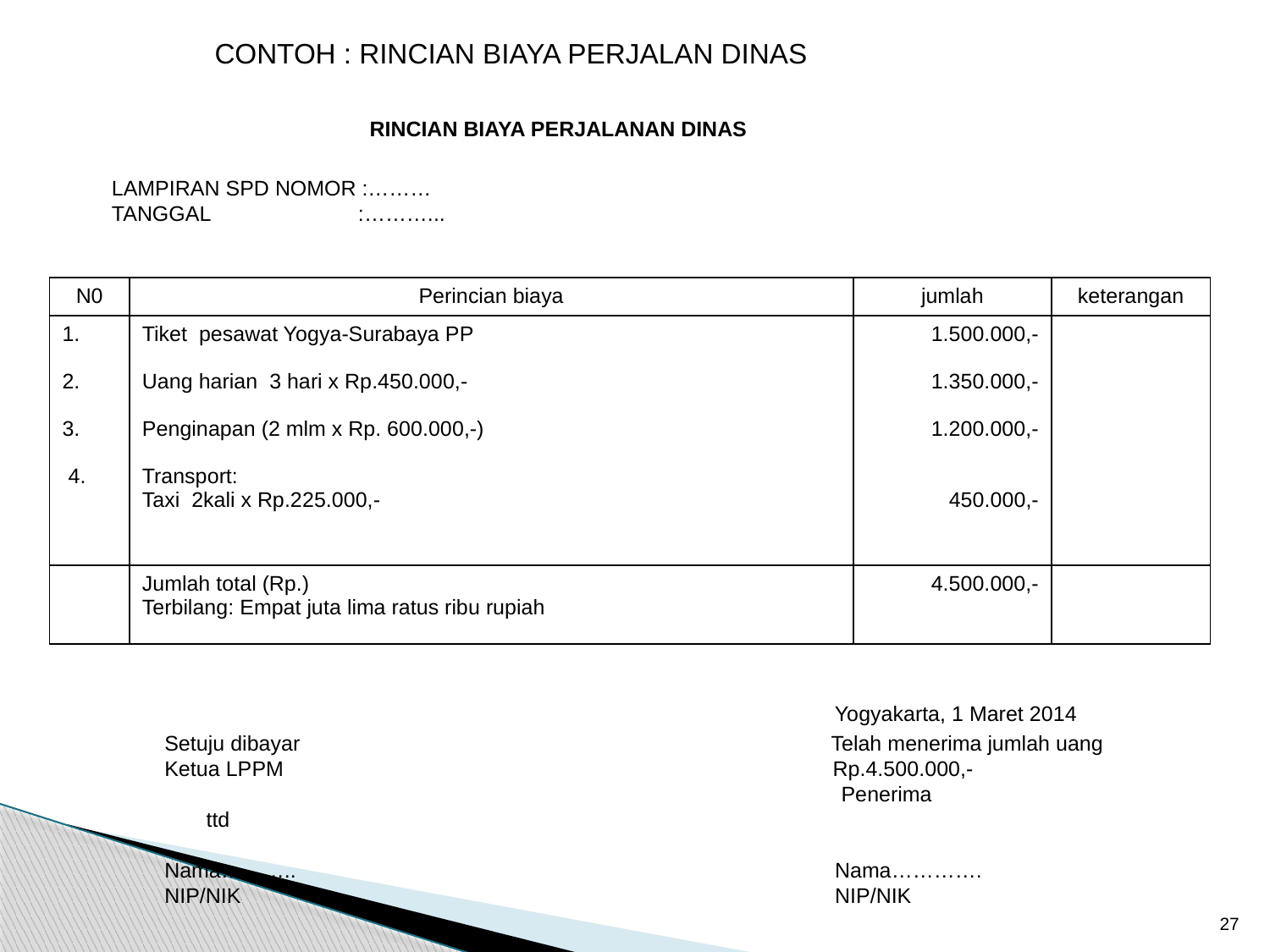

CONTOH : RINCIAN BIAYA PERJALAN DINAS
RINCIAN BIAYA PERJALANAN DINAS
LAMPIRAN SPD NOMOR :………
TANGGAL                         :………...
| N0 | Perincian biaya | jumlah | keterangan |
| --- | --- | --- | --- |
| 1. 2. 3. 4. | Tiket pesawat Yogya-Surabaya PP Uang harian 3 hari x Rp.450.000,- Penginapan (2 mlm x Rp. 600.000,-) Transport: Taxi 2kali x Rp.225.000,- | 1.500.000,- 1.350.000,- 1.200.000,- 450.000,- |  |
|  | Jumlah total (Rp.) Terbilang: Empat juta lima ratus ribu rupiah | 4.500.000,- |  |
Yogyakarta, 1 Maret 2014
Setuju dibayar                                                                                          Telah menerima jumlah uang
Ketua LPPM                                                                                             Rp.4.500.000,-
					       Penerima
       ttd

Nama………..				      Nama………….
NIP/NIK					      NIP/NIK
27